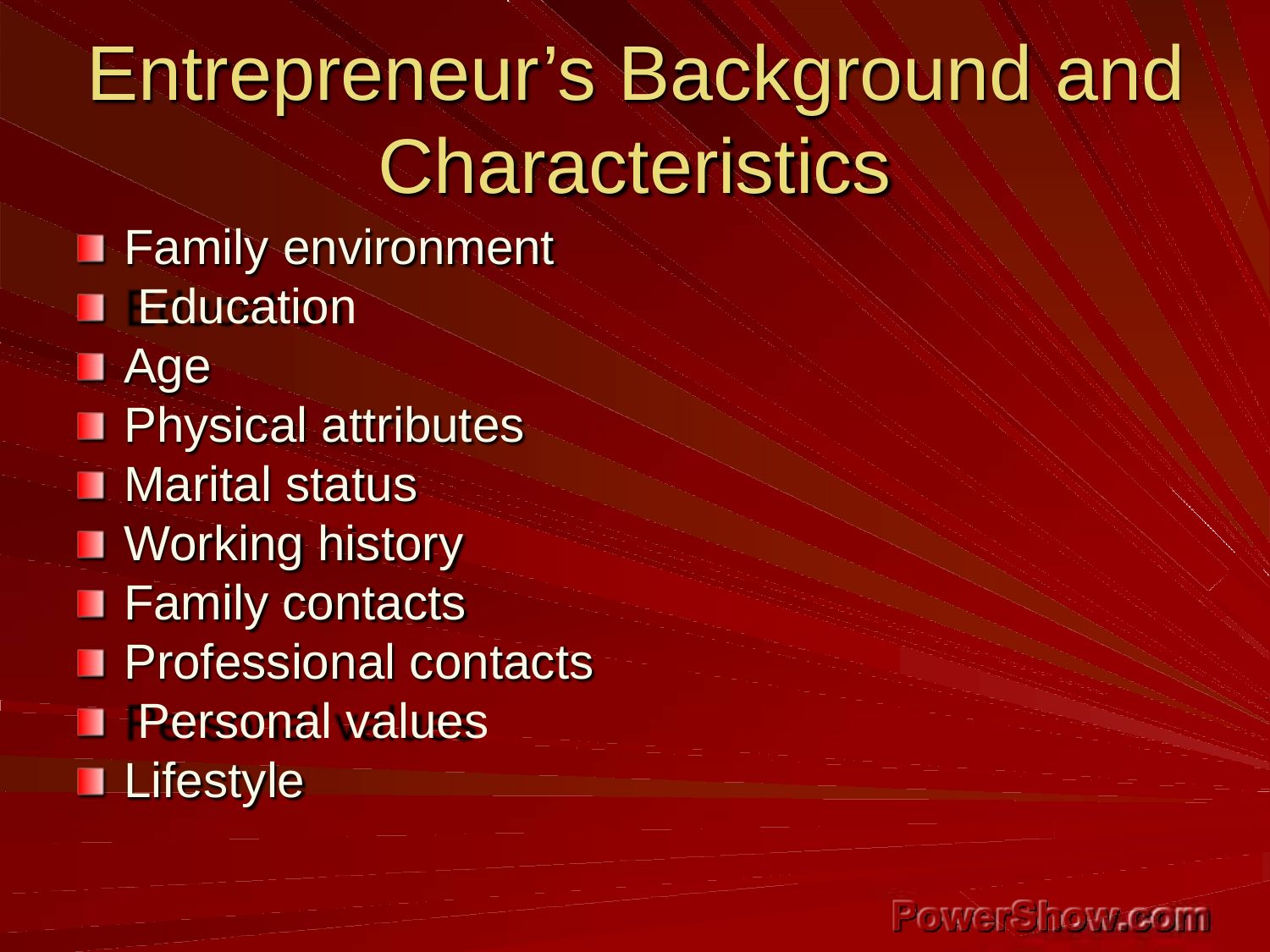

# Entrepreneur’s Background and  Characteristics

Family environment  Education
Age
Physical attributes  Marital status  Working history  Family contacts  Professional contacts  Personal values  Lifestyle